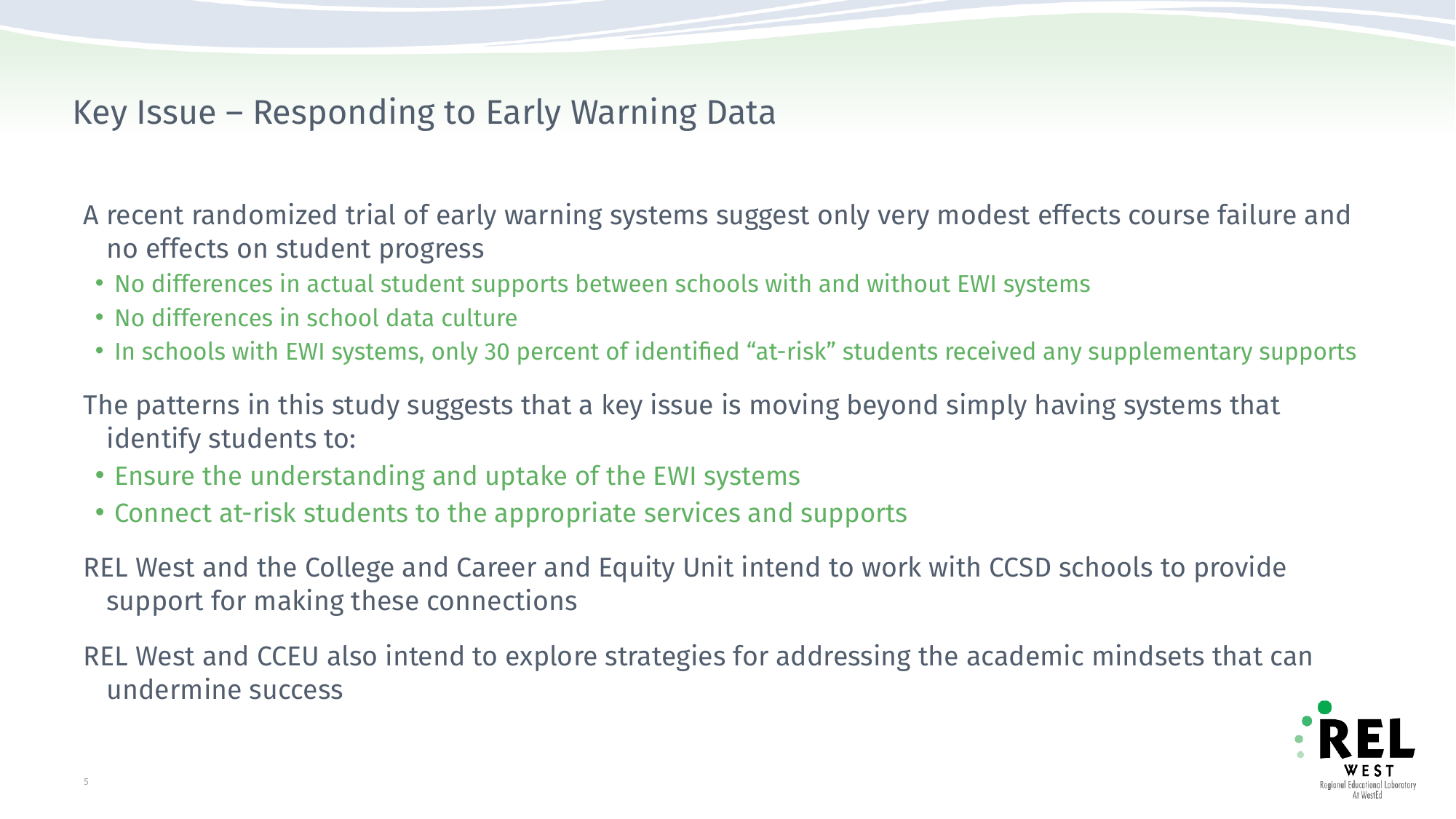

# Key Issue – Responding to Early Warning Data
A recent randomized trial of early warning systems suggest only very modest effects course failure and no effects on student progress
No differences in actual student supports between schools with and without EWI systems
No differences in school data culture
In schools with EWI systems, only 30 percent of identified “at-risk” students received any supplementary supports
The patterns in this study suggests that a key issue is moving beyond simply having systems that identify students to:
Ensure the understanding and uptake of the EWI systems
Connect at-risk students to the appropriate services and supports
REL West and the College and Career and Equity Unit intend to work with CCSD schools to provide support for making these connections
REL West and CCEU also intend to explore strategies for addressing the academic mindsets that can undermine success
5